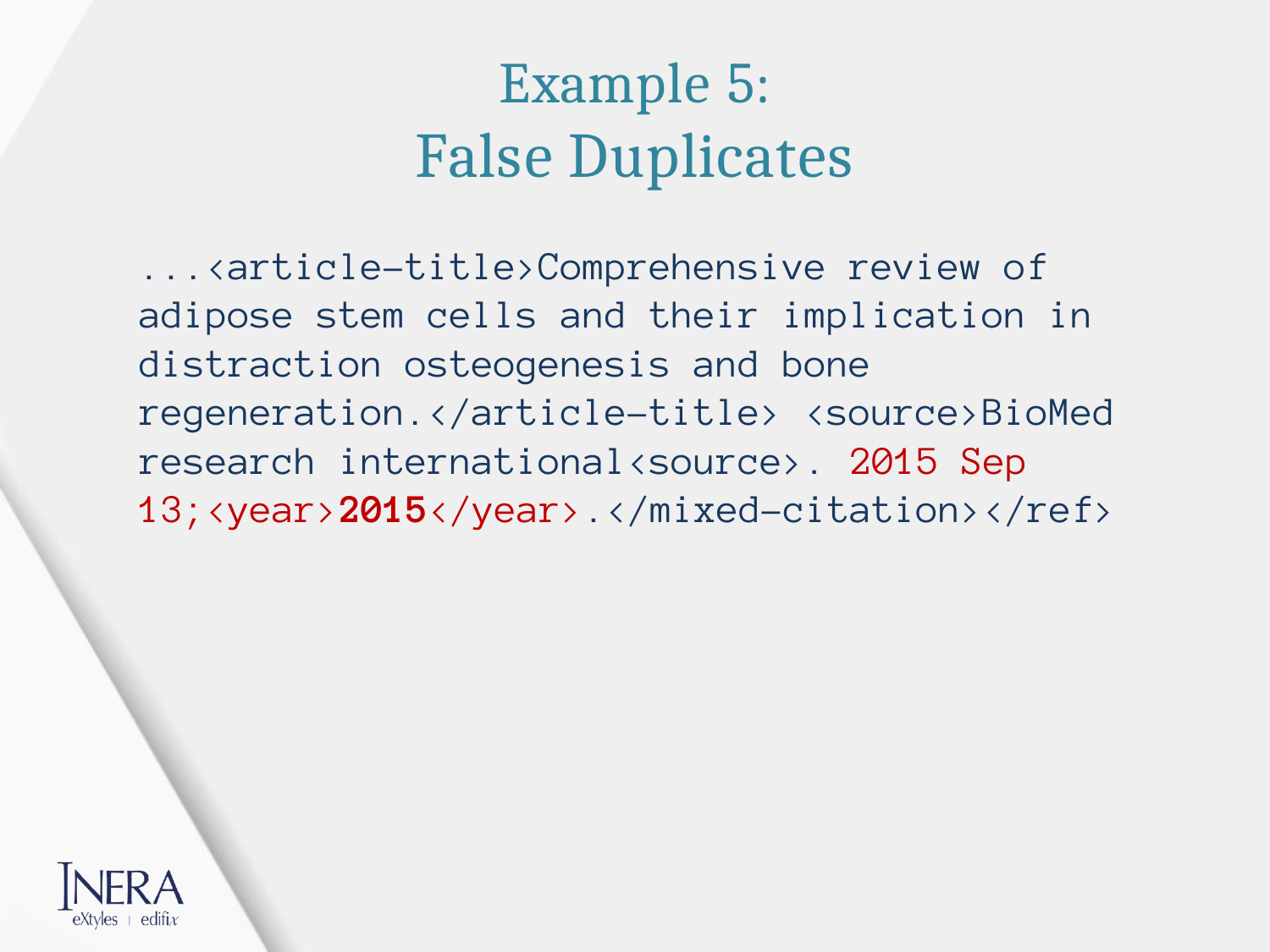

# Example 5: False Duplicates
...<article-title>Comprehensive review of adipose stem cells and their implication in distraction osteogenesis and bone regeneration.</article-title> <source>BioMed research international<source>. 2015 Sep 13;<year>2015</year>.</mixed-citation></ref>